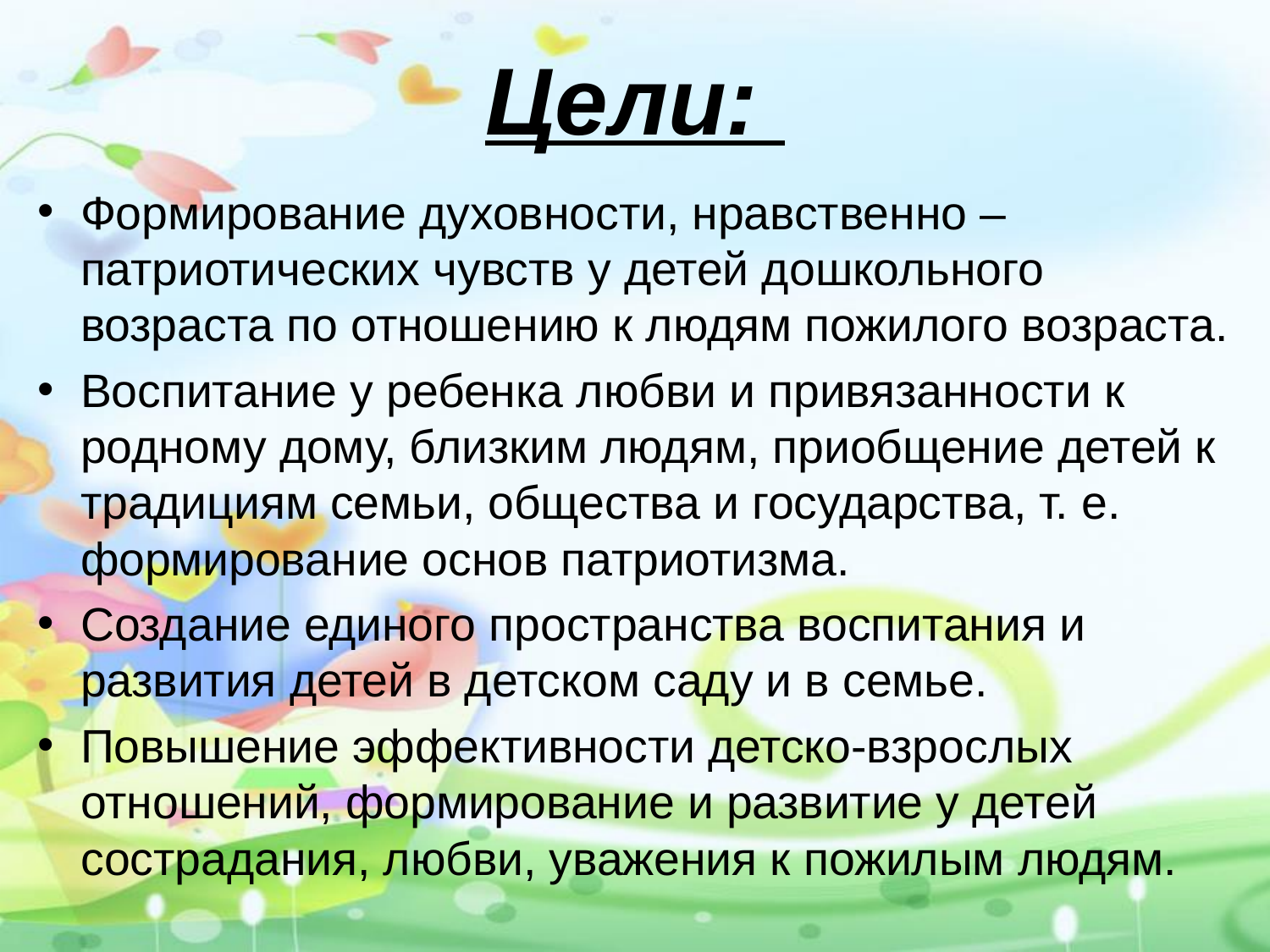

# Цели:
Формирование духовности, нравственно – патриотических чувств у детей дошкольного возраста по отношению к людям пожилого возраста.
Воспитание у ребенка любви и привязанности к родному дому, близким людям, приобщение детей к традициям семьи, общества и государства, т. е. формирование основ патриотизма.
Создание единого пространства воспитания и развития детей в детском саду и в семье.
Повышение эффективности детско-взрослых отношений, формирование и развитие у детей сострадания, любви, уважения к пожилым людям.